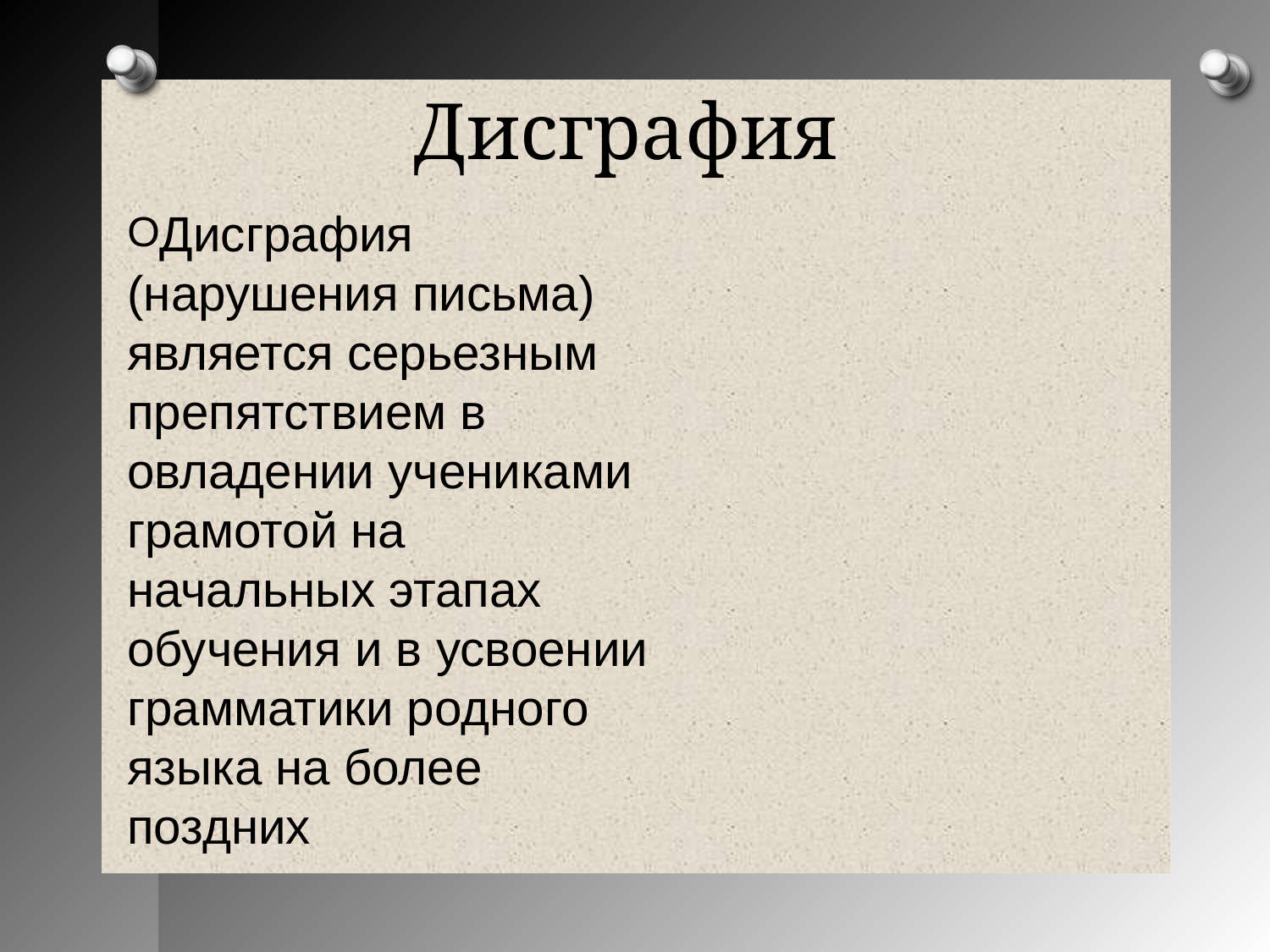

Дисграфия
Дисграфия (нарушения письма) является серьезным препятствием в овладении учениками грамотой на начальных этапах обучения и в усвоении грамматики родного языка на более поздних